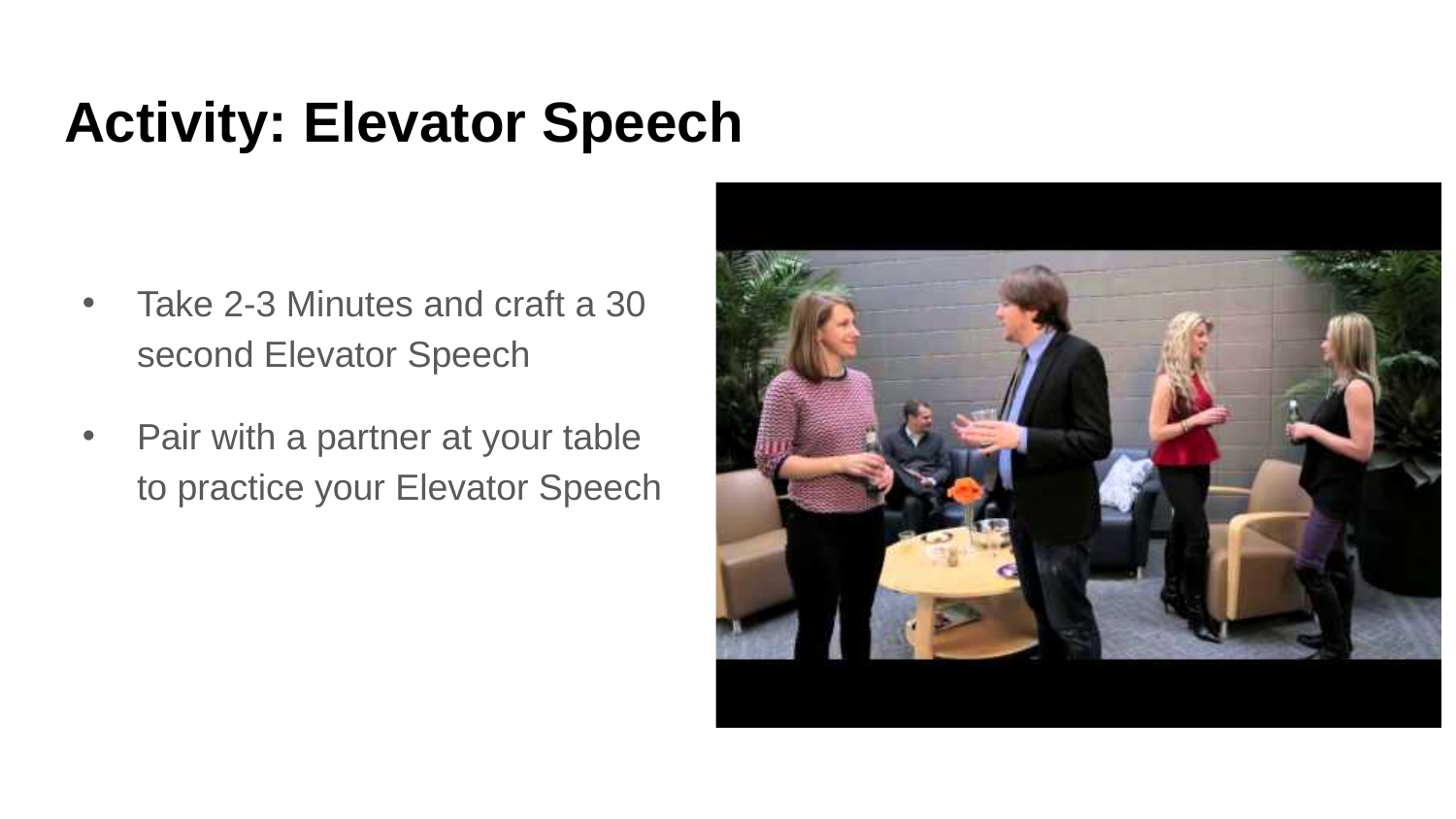

# Activity: Elevator Speech

Take 2-3 Minutes and craft a 30 second Elevator Speech
Pair with a partner at your table to practice your Elevator Speech